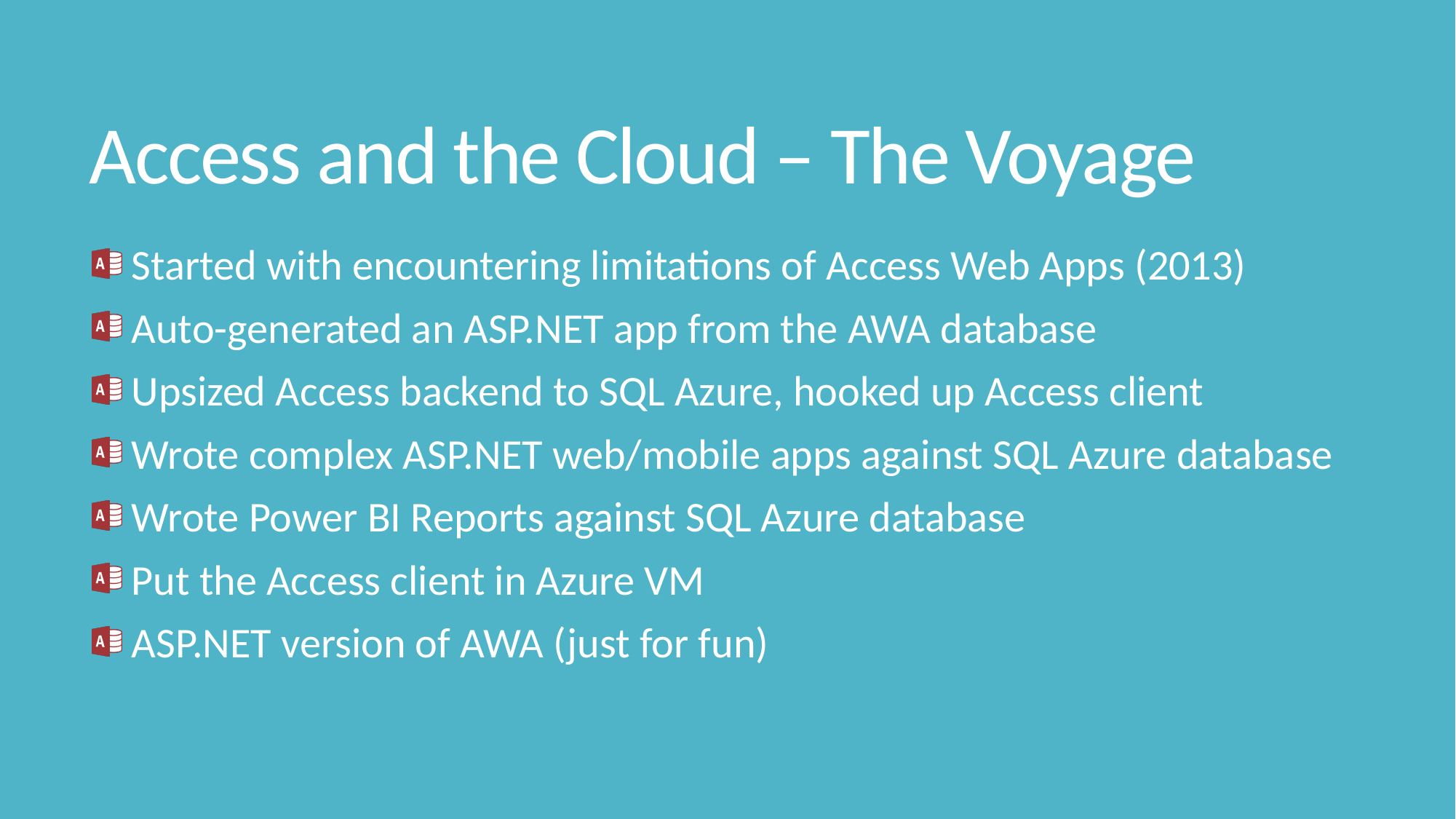

# Access and the Cloud – The Voyage
 Started with encountering limitations of Access Web Apps (2013)
 Auto-generated an ASP.NET app from the AWA database
 Upsized Access backend to SQL Azure, hooked up Access client
 Wrote complex ASP.NET web/mobile apps against SQL Azure database
 Wrote Power BI Reports against SQL Azure database
 Put the Access client in Azure VM
 ASP.NET version of AWA (just for fun)